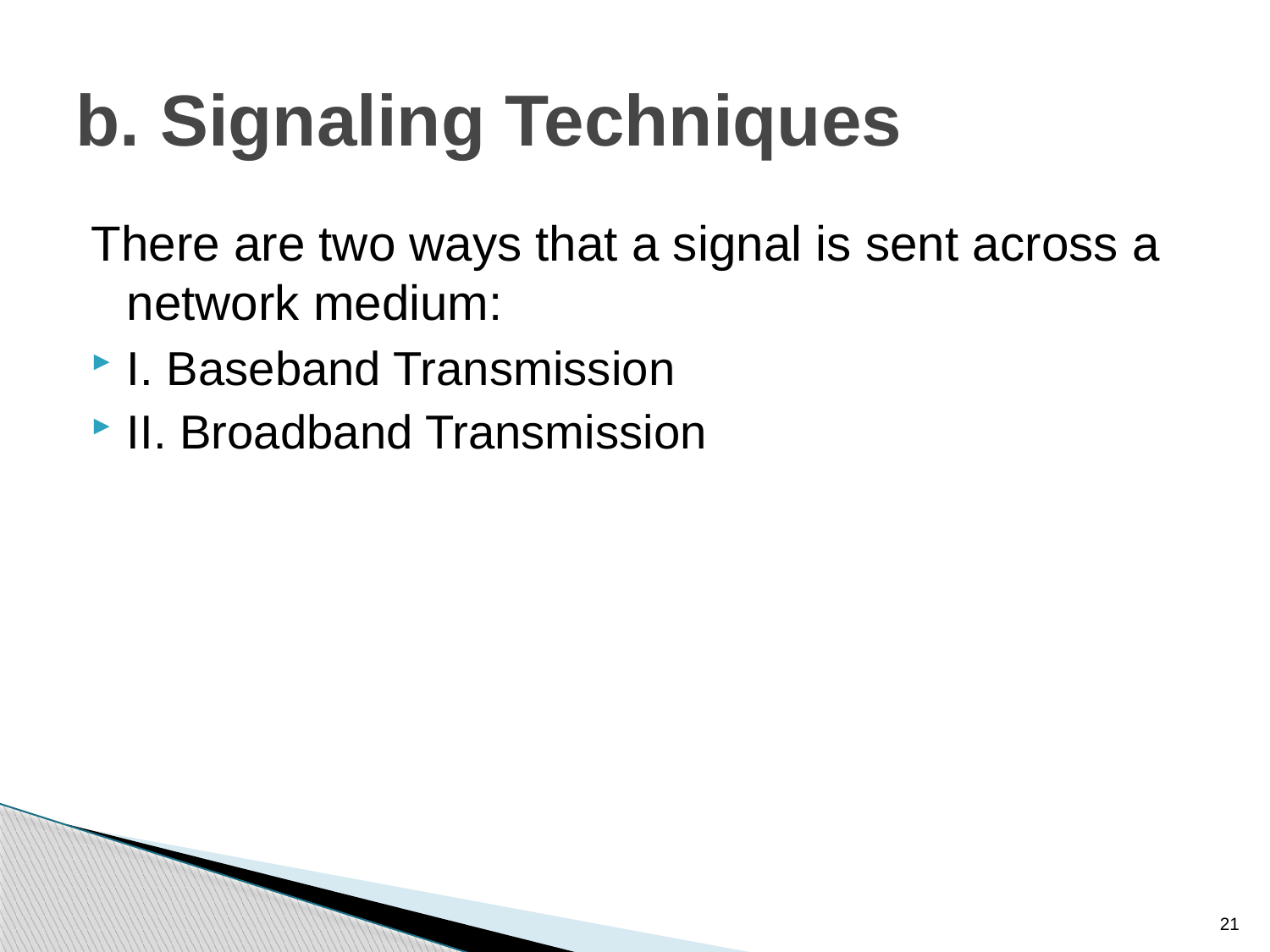

# b. Signaling Techniques
There are two ways that a signal is sent across a network medium:
I. Baseband Transmission
II. Broadband Transmission
21